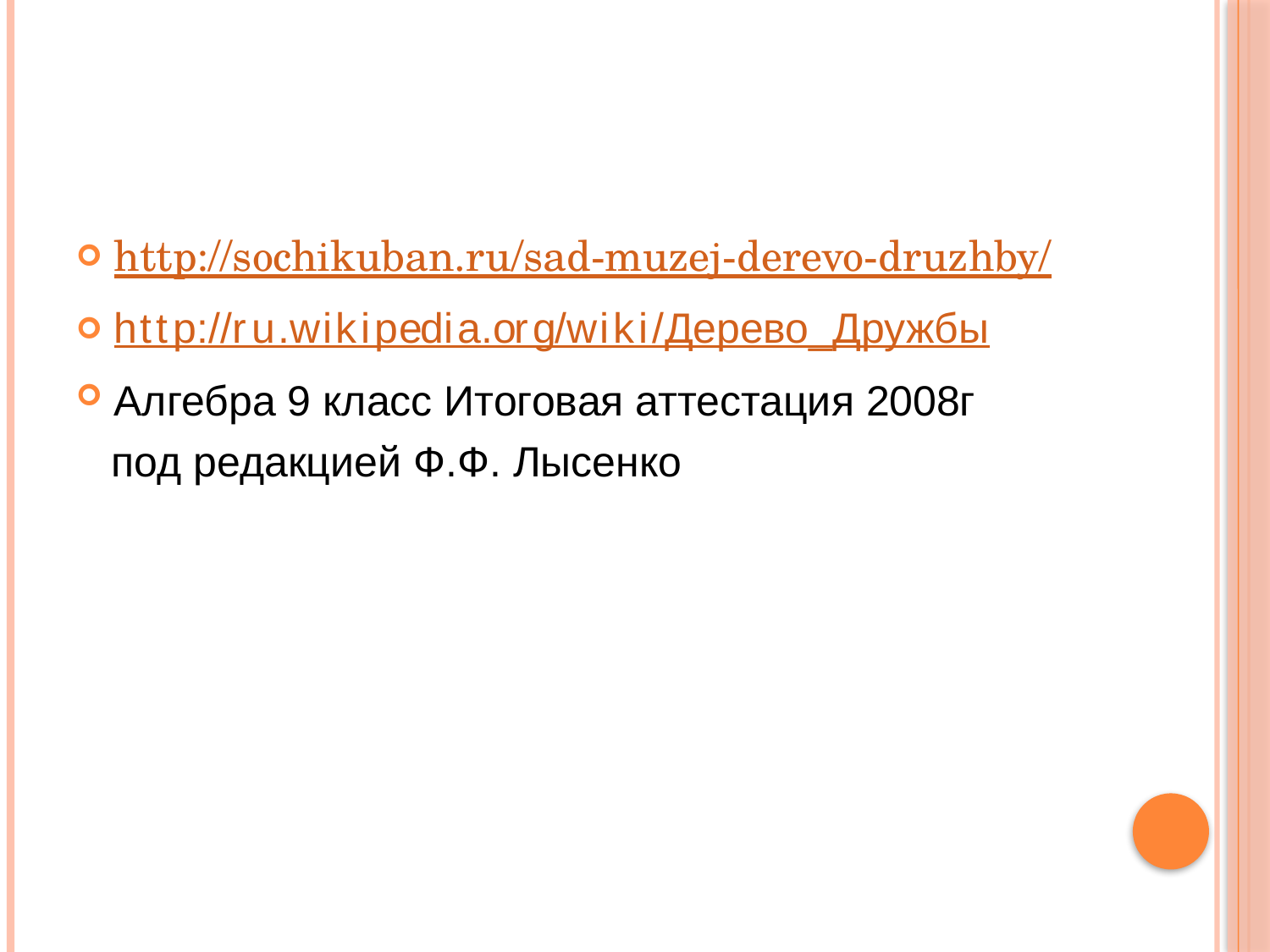

#
http://sochikuban.ru/sad-muzej-derevo-druzhby/
http://ru.wikipedia.org/wiki/Дерево_Дружбы
Алгебра 9 класс Итоговая аттестация 2008г
   под редакцией Ф.Ф. Лысенко